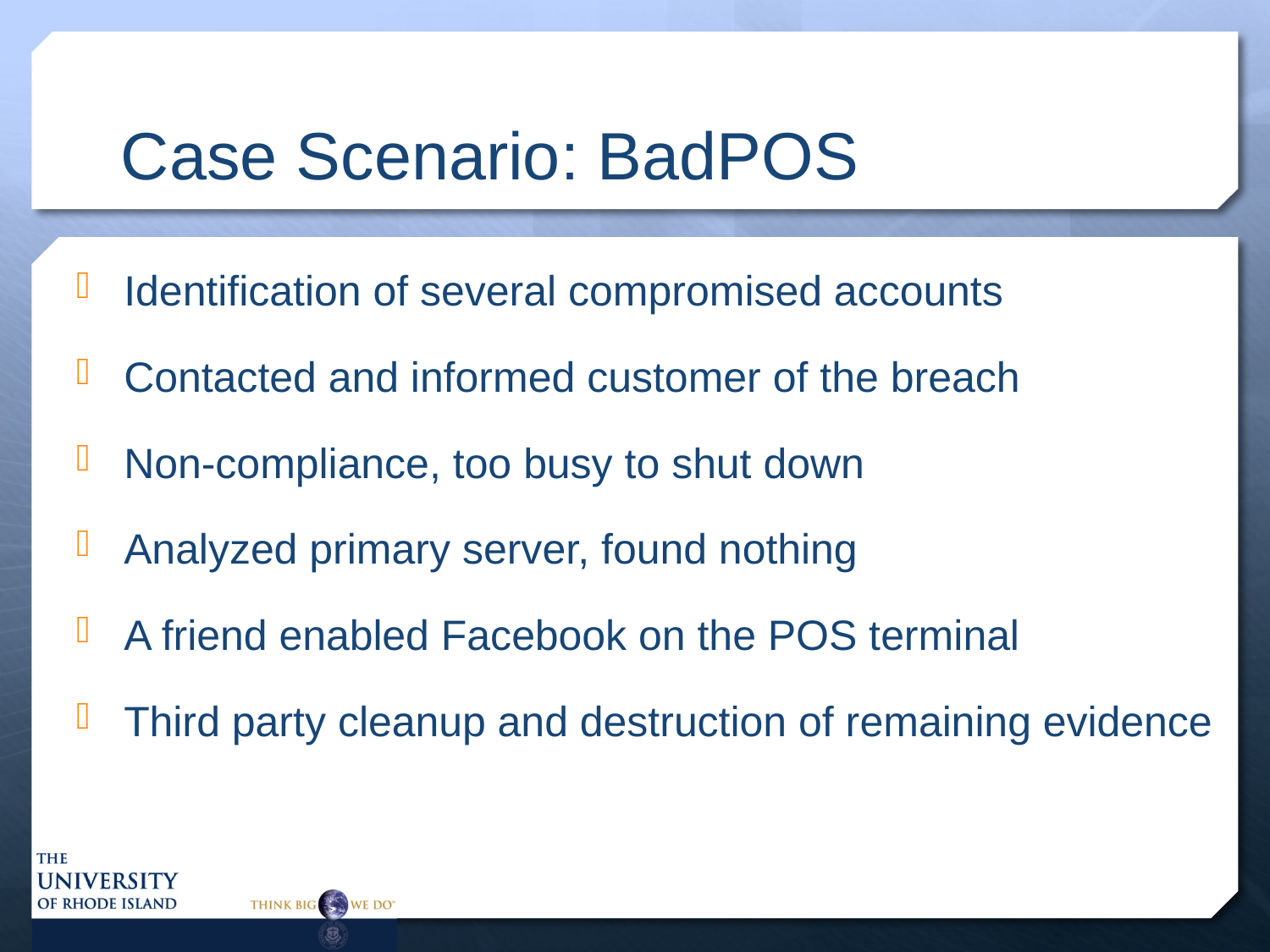

# Case Scenario: BadPOS
Identification of several compromised accounts
Contacted and informed customer of the breach
Non-compliance, too busy to shut down
Analyzed primary server, found nothing
A friend enabled Facebook on the POS terminal
Third party cleanup and destruction of remaining evidence